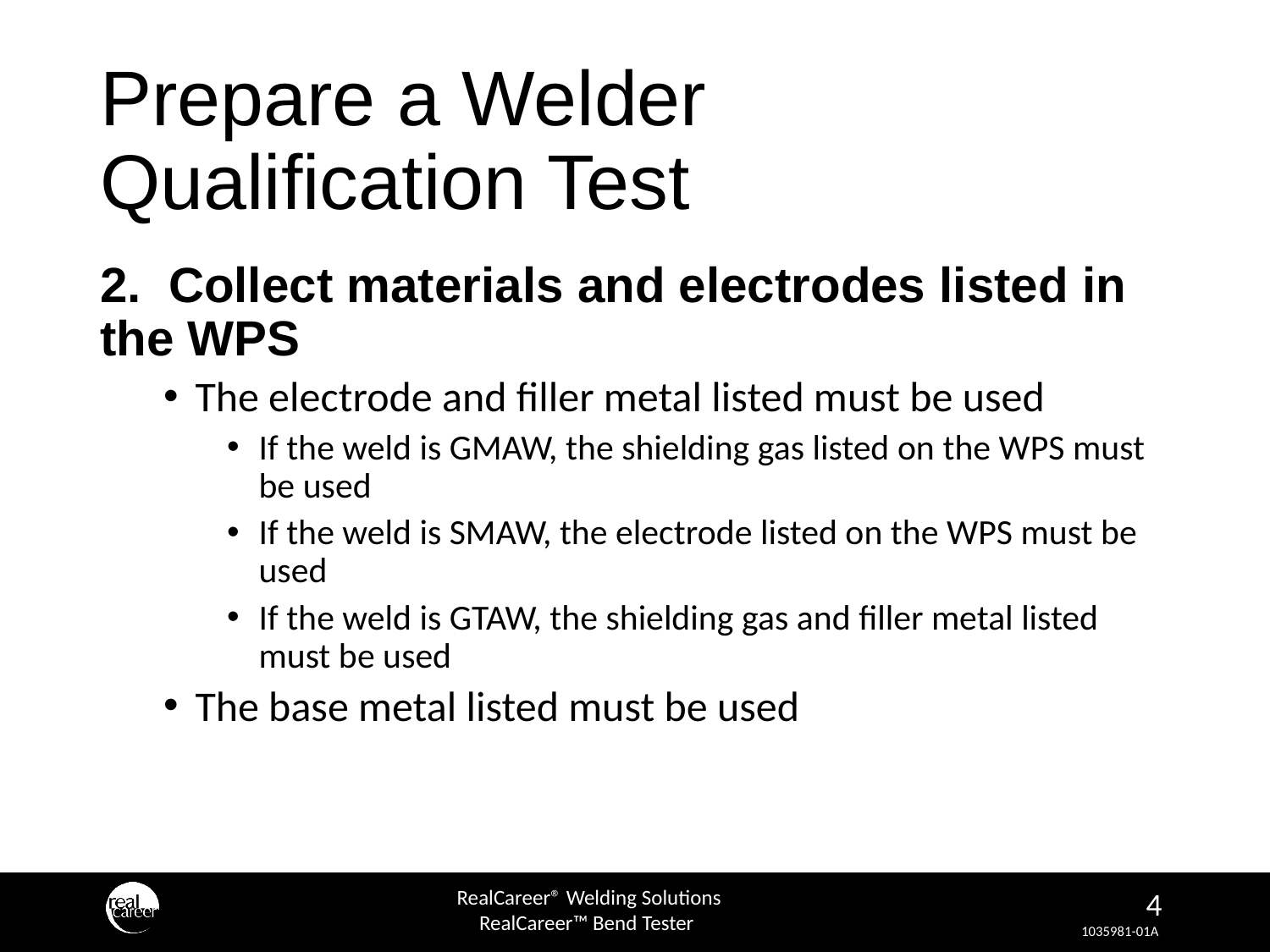

# Prepare a Welder Qualification Test
2.  Collect materials and electrodes listed in the WPS
The electrode and filler metal listed must be used
If the weld is GMAW, the shielding gas listed on the WPS must be used
If the weld is SMAW, the electrode listed on the WPS must be used
If the weld is GTAW, the shielding gas and filler metal listed must be used
The base metal listed must be used